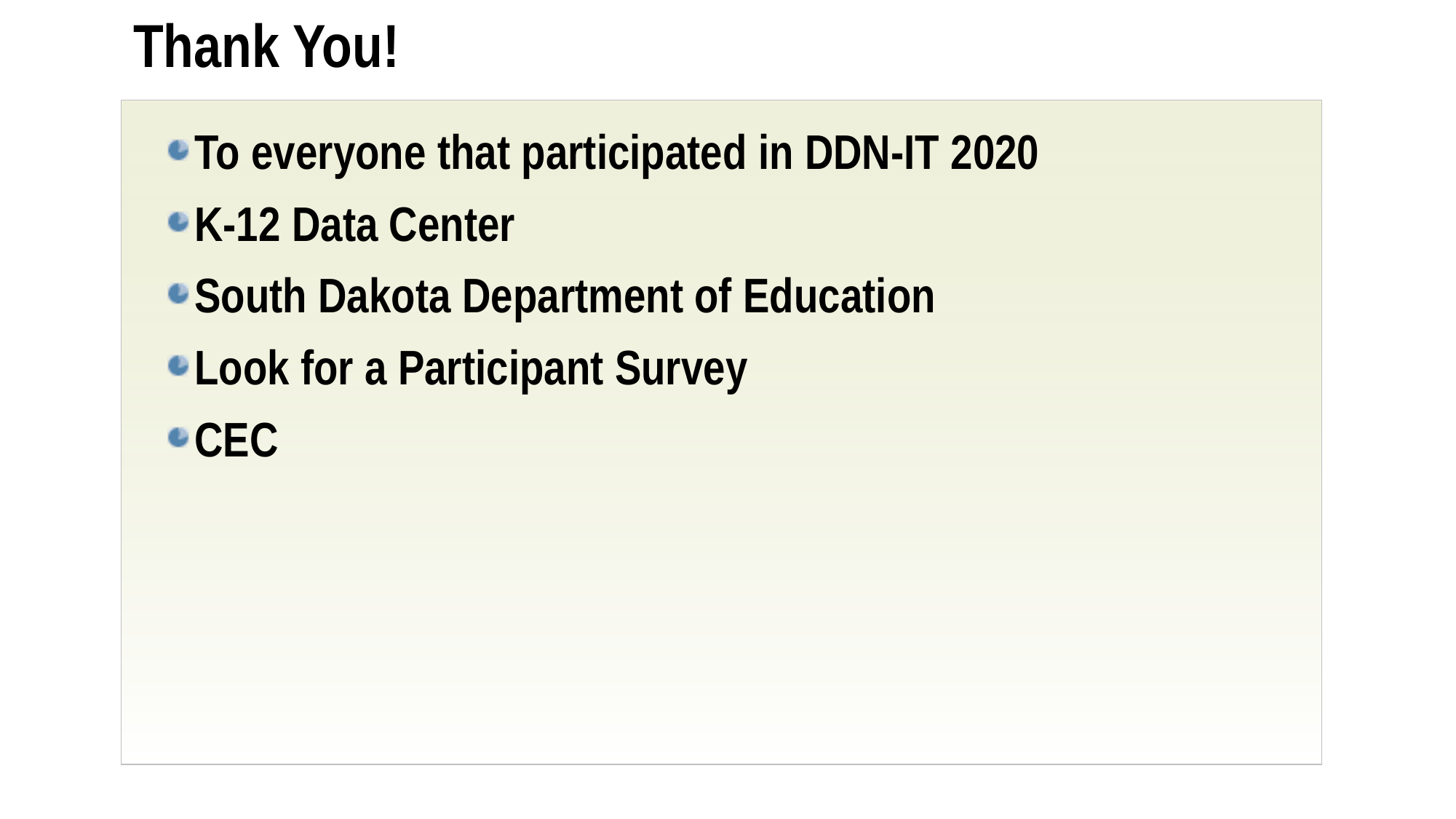

# Thank You!
To everyone that participated in DDN-IT 2020
K-12 Data Center
South Dakota Department of Education
Look for a Participant Survey
CEC